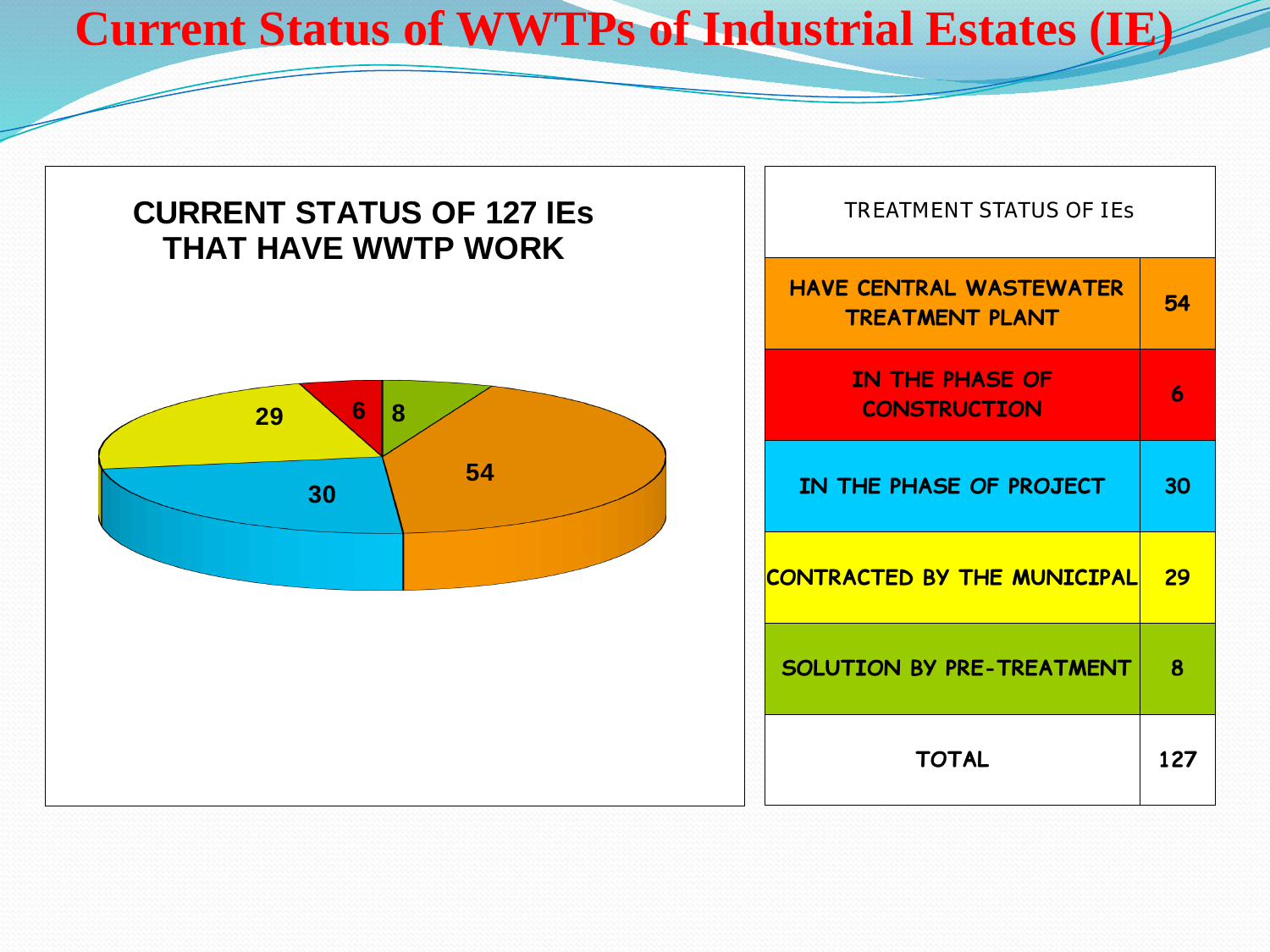

Current Status of WWTPs of Industrial Estates (IE)
| TREATMENT STATUS OF IEs |  |
| --- | --- |
| HAVE CENTRAL WASTEWATER TREATMENT PLANT | 54 |
| IN THE PHASE OF CONSTRUCTION | 6 |
| IN THE PHASE OF PROJECT | 30 |
| CONTRACTED BY THE MUNICIPAL | 29 |
| SOLUTION BY PRE-TREATMENT | 8 |
| TOTAL | 127 |

[unsupported chart]